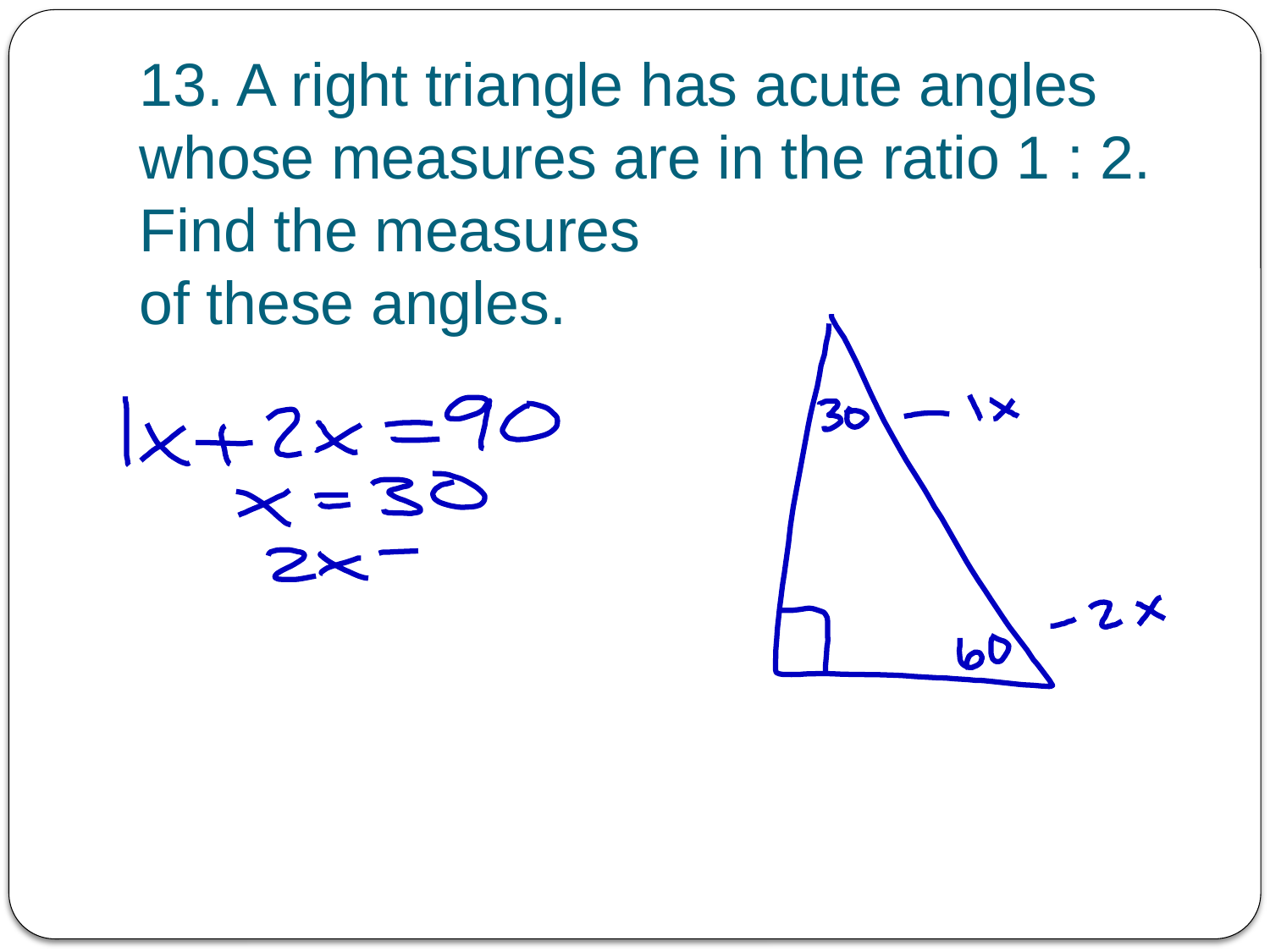

# 13. A right triangle has acute angles whose measures are in the ratio 1 : 2. Find the measures of these angles.